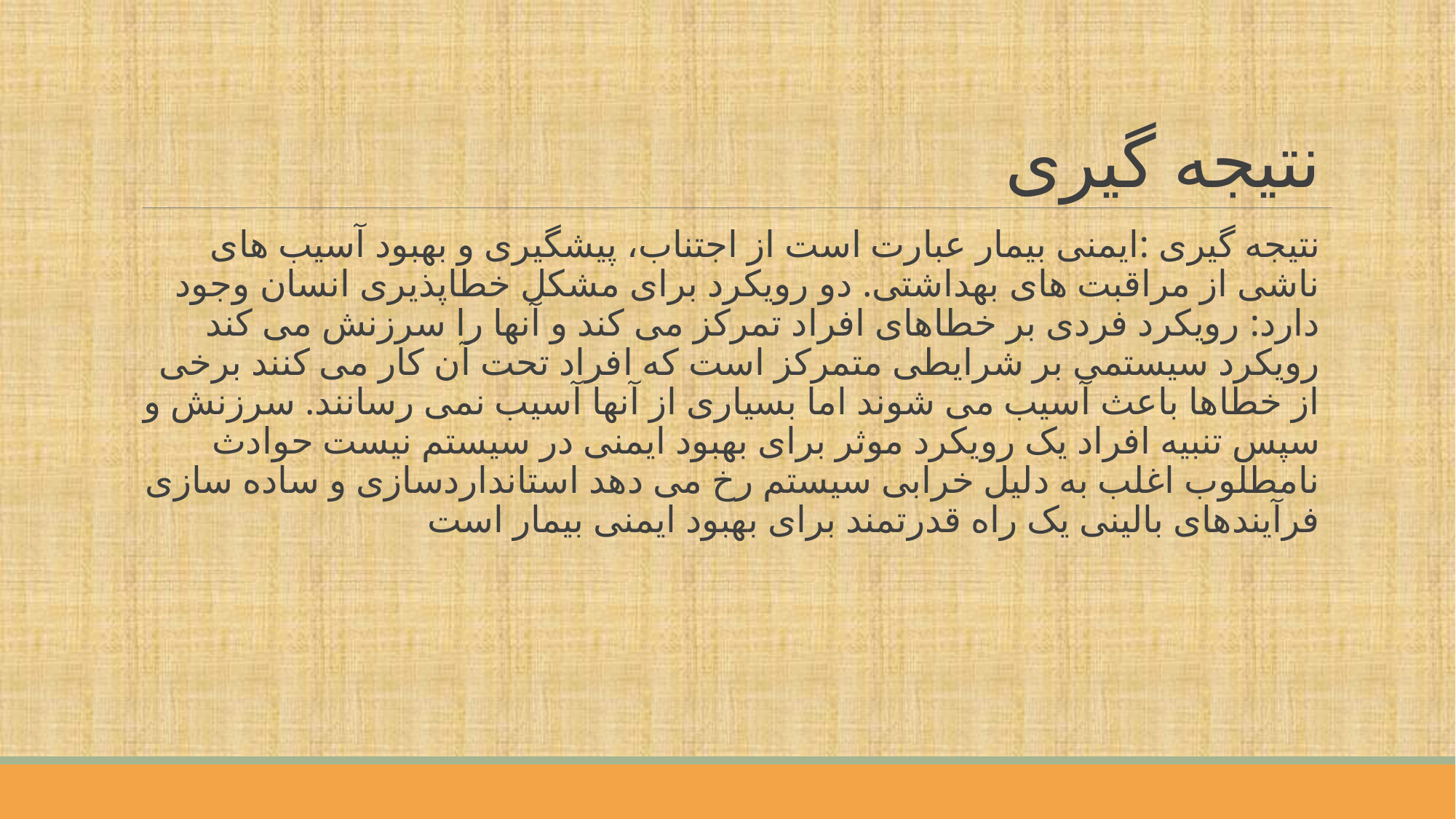

# نتیجه گیری
نتیجه گیری :ایمنی بیمار عبارت است از اجتناب، پیشگیری و بهبود آسیب های ناشی از مراقبت های بهداشتی. دو رویکرد برای مشکل خطاپذیری انسان وجود دارد: رویکرد فردی بر خطاهای افراد تمرکز می کند و آنها را سرزنش می کند
رویکرد سیستمی بر شرایطی متمرکز است که افراد تحت آن کار می کنند برخی از خطاها باعث آسیب می شوند اما بسیاری از آنها آسیب نمی رسانند. سرزنش و سپس تنبیه افراد یک رویکرد موثر برای بهبود ایمنی در سیستم نیست حوادث نامطلوب اغلب به دلیل خرابی سیستم رخ می دهد استانداردسازی و ساده سازی فرآیندهای بالینی یک راه قدرتمند برای بهبود ایمنی بیمار است